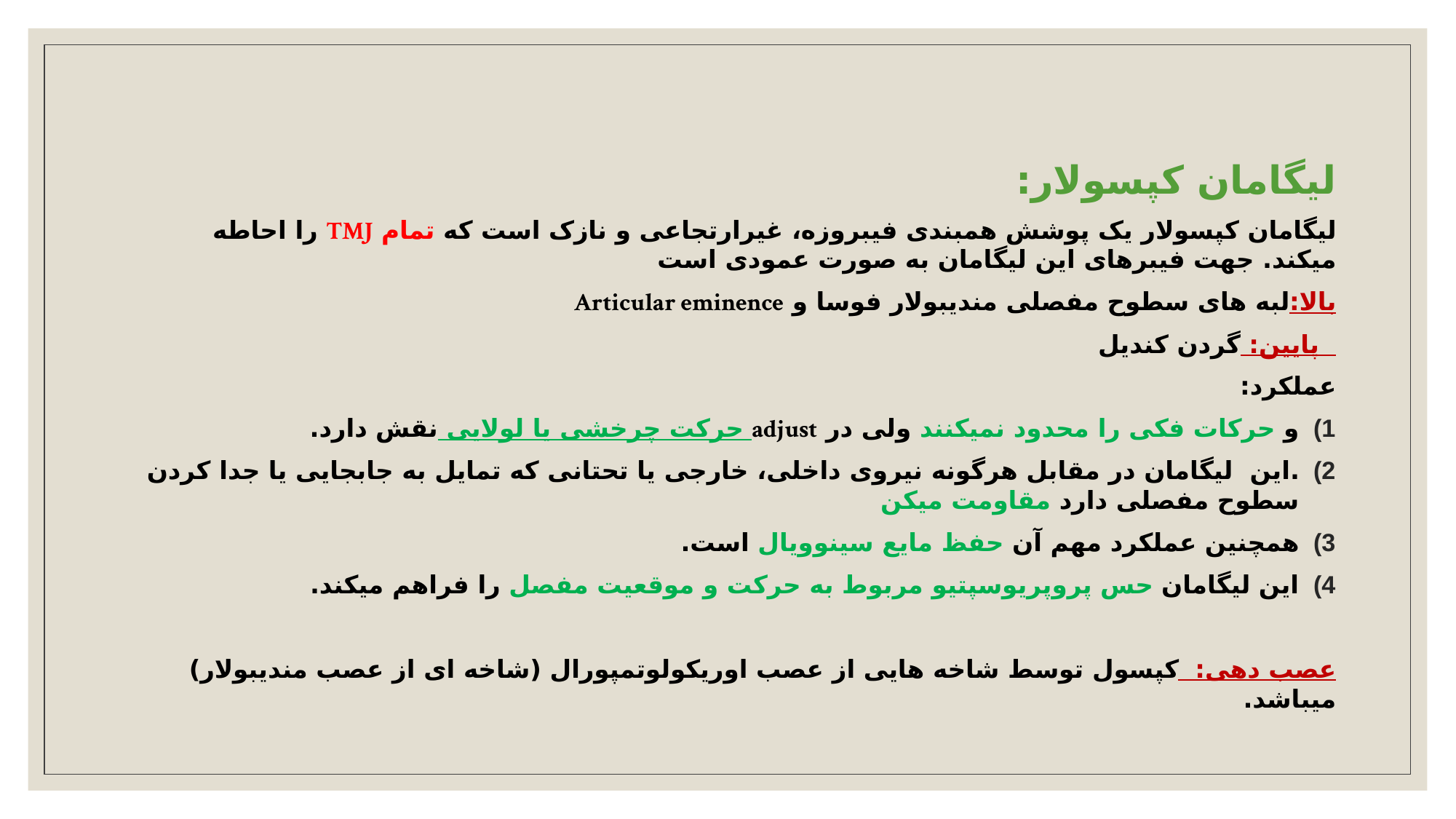

لیگامان کپسولار:
لیگامان کپسولار یک پوشش همبندی فیبروزه، غیرارتجاعی و نازک است که تمام TMJ را احاطه میکند. جهت فیبرهای این لیگامان به صورت عمودی است
بالا:لبه های سطوح مفصلی مندیبولار فوسا و Articular eminence
  پایین: گردن کندیل
عملکرد:
و حرکات فکی را محدود نمیکنند ولی در adjust حرکت چرخشی یا لولایی نقش دارد.
.این  لیگامان در مقابل هرگونه نیروی داخلی، خارجی یا تحتانی که تمایل به جابجایی یا جدا کردن سطوح مفصلی دارد مقاومت میکن
همچنین عملکرد مهم آن حفظ مایع سینوویال است.
این لیگامان حس پروپریوسپتیو مربوط به حرکت و موقعیت مفصل را فراهم میکند.

عصب دهی:  کپسول توسط شاخه هایی از عصب اوریکولوتمپورال (شاخه ای از عصب مندیبولار) میباشد.